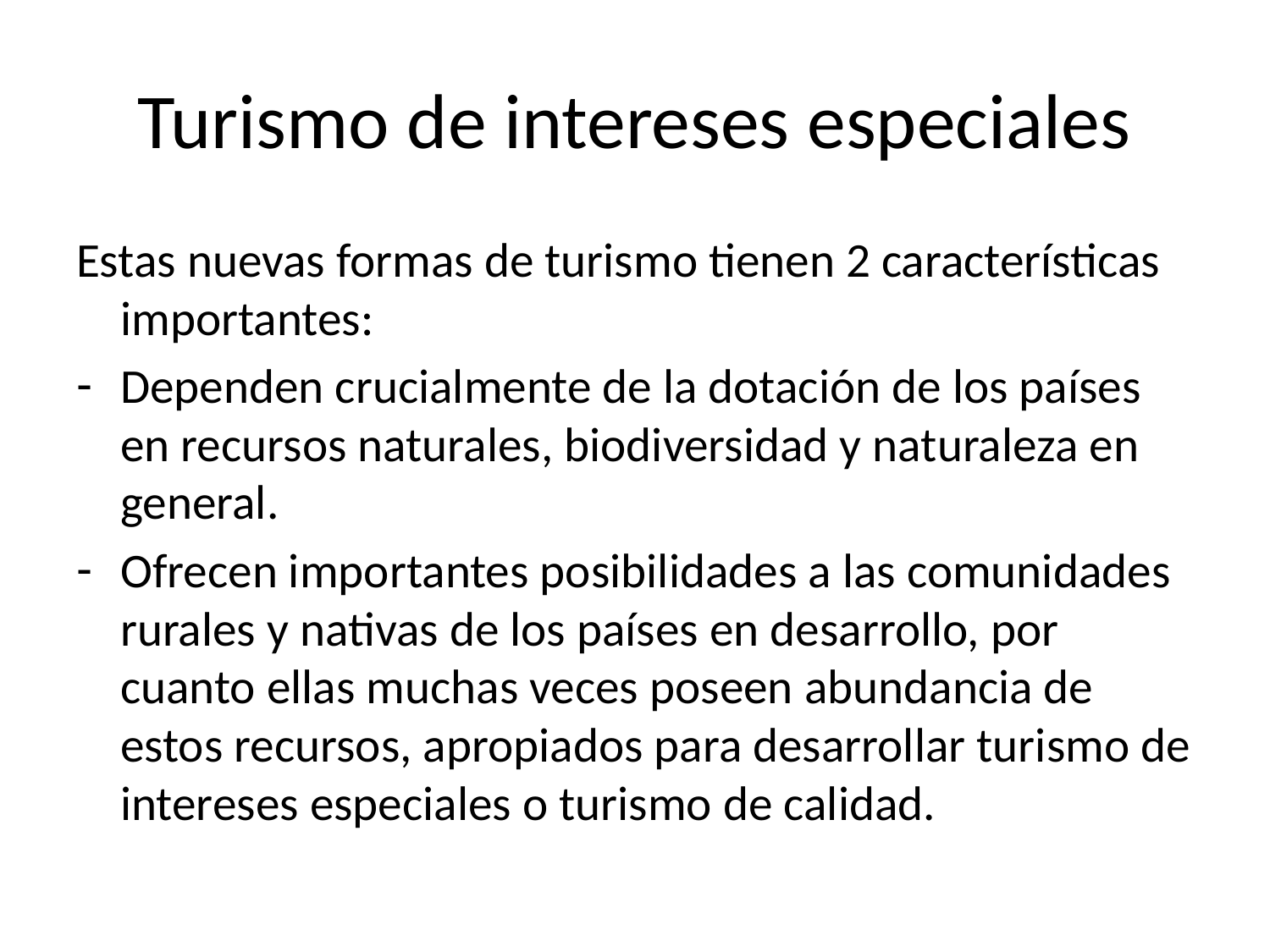

# Turismo de intereses especiales
Estas nuevas formas de turismo tienen 2 características importantes:
Dependen crucialmente de la dotación de los países en recursos naturales, biodiversidad y naturaleza en general.
Ofrecen importantes posibilidades a las comunidades rurales y nativas de los países en desarrollo, por cuanto ellas muchas veces poseen abundancia de estos recursos, apropiados para desarrollar turismo de intereses especiales o turismo de calidad.